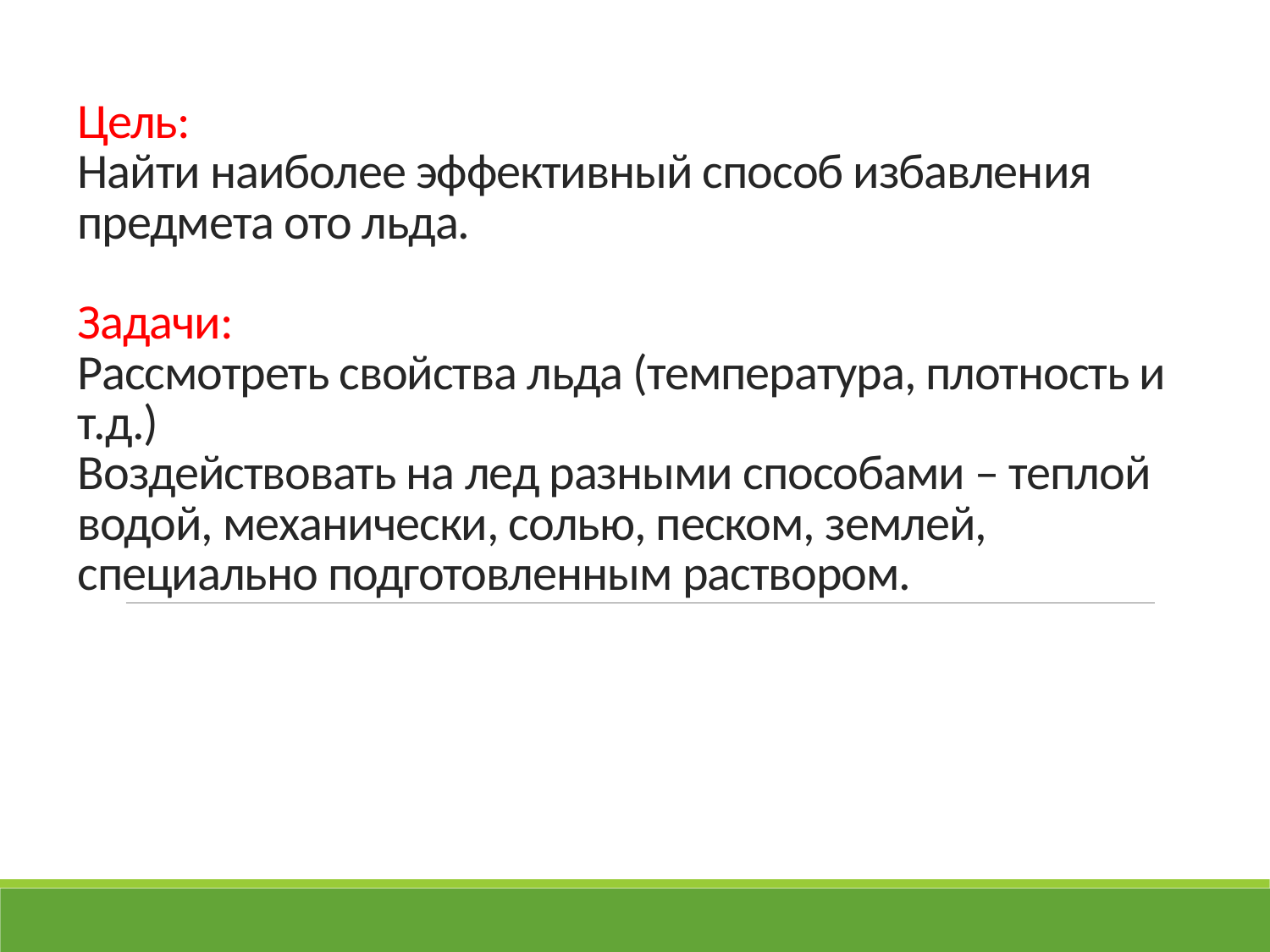

# Цель: Найти наиболее эффективный способ избавления предмета ото льда. Задачи: Рассмотреть свойства льда (температура, плотность и т.д.) Воздействовать на лед разными способами – теплой водой, механически, солью, песком, землей, специально подготовленным раствором.